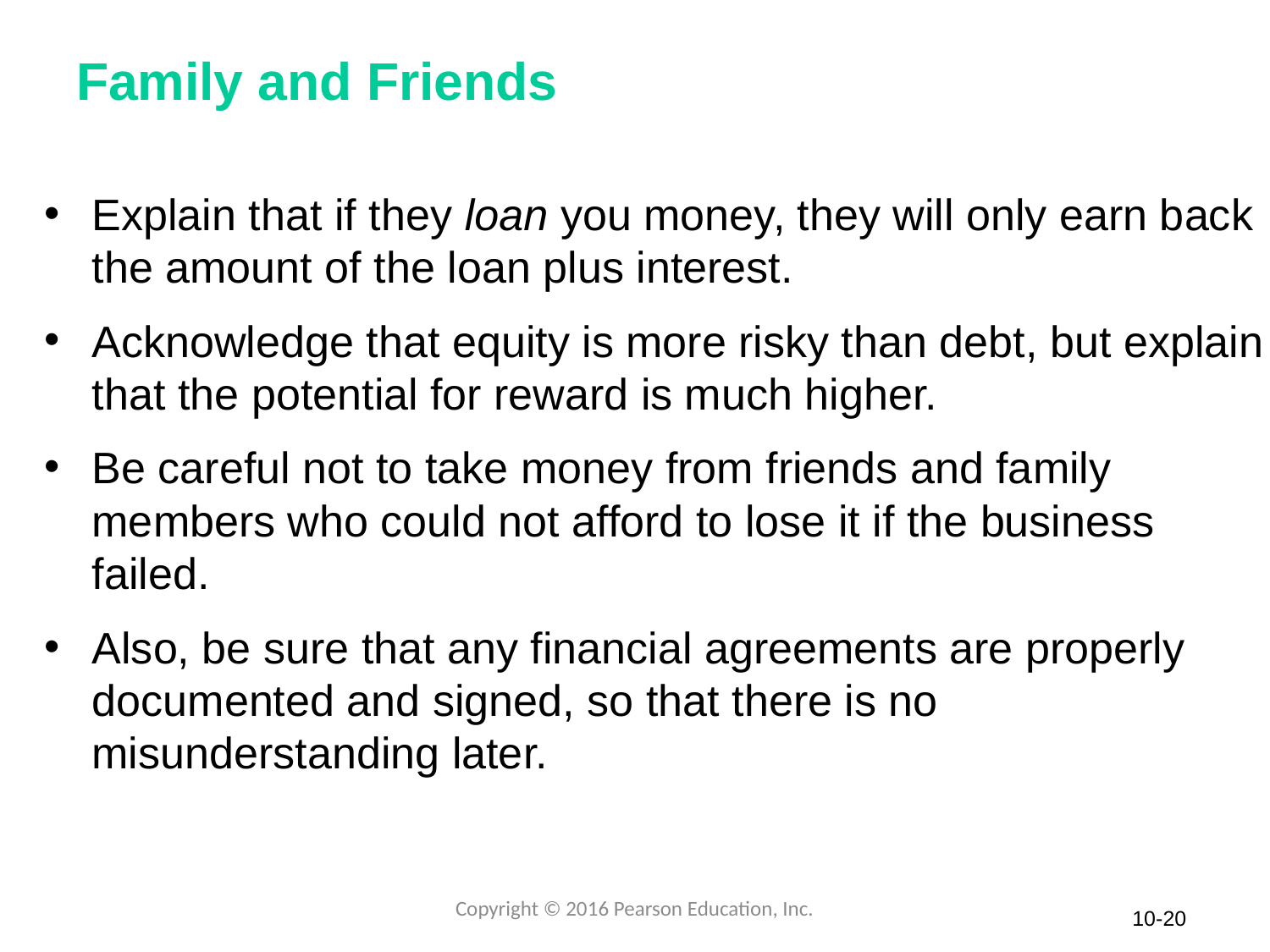

# Family and Friends

Explain that if they loan you money, they will only earn back the amount of the loan plus interest.

Acknowledge that equity is more risky than debt, but explain that the potential for reward is much higher.

Be careful not to take money from friends and family members who could not afford to lose it if the business failed.

Also, be sure that any financial agreements are properly documented and signed, so that there is no misunderstanding later.
Copyright © 2016 Pearson Education, Inc.